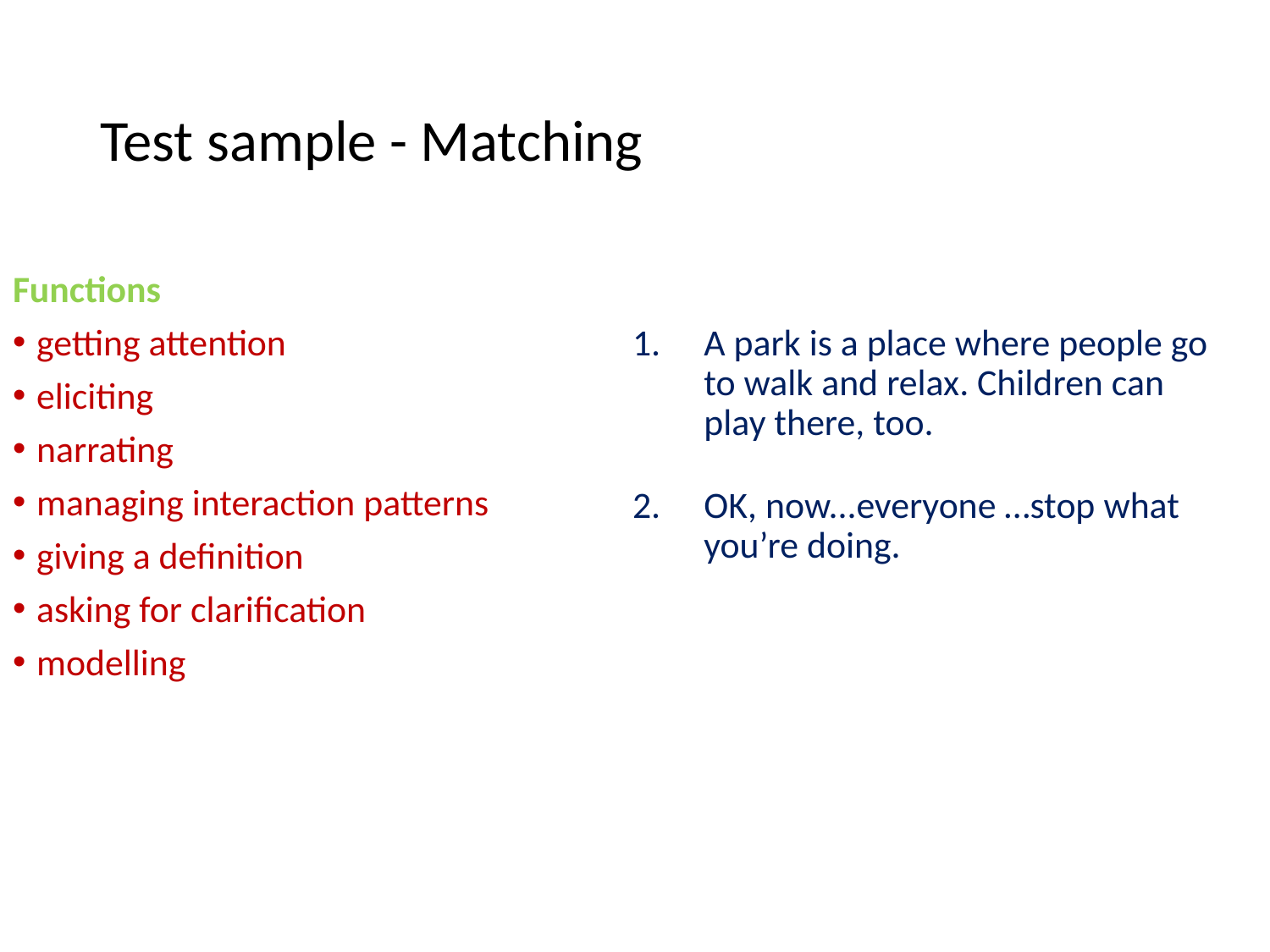

# Test sample - Matching
Functions
getting attention
eliciting
narrating
managing interaction patterns
giving a definition
asking for clarification
modelling
A park is a place where people go to walk and relax. Children can play there, too.
OK, now...everyone …stop what you’re doing.